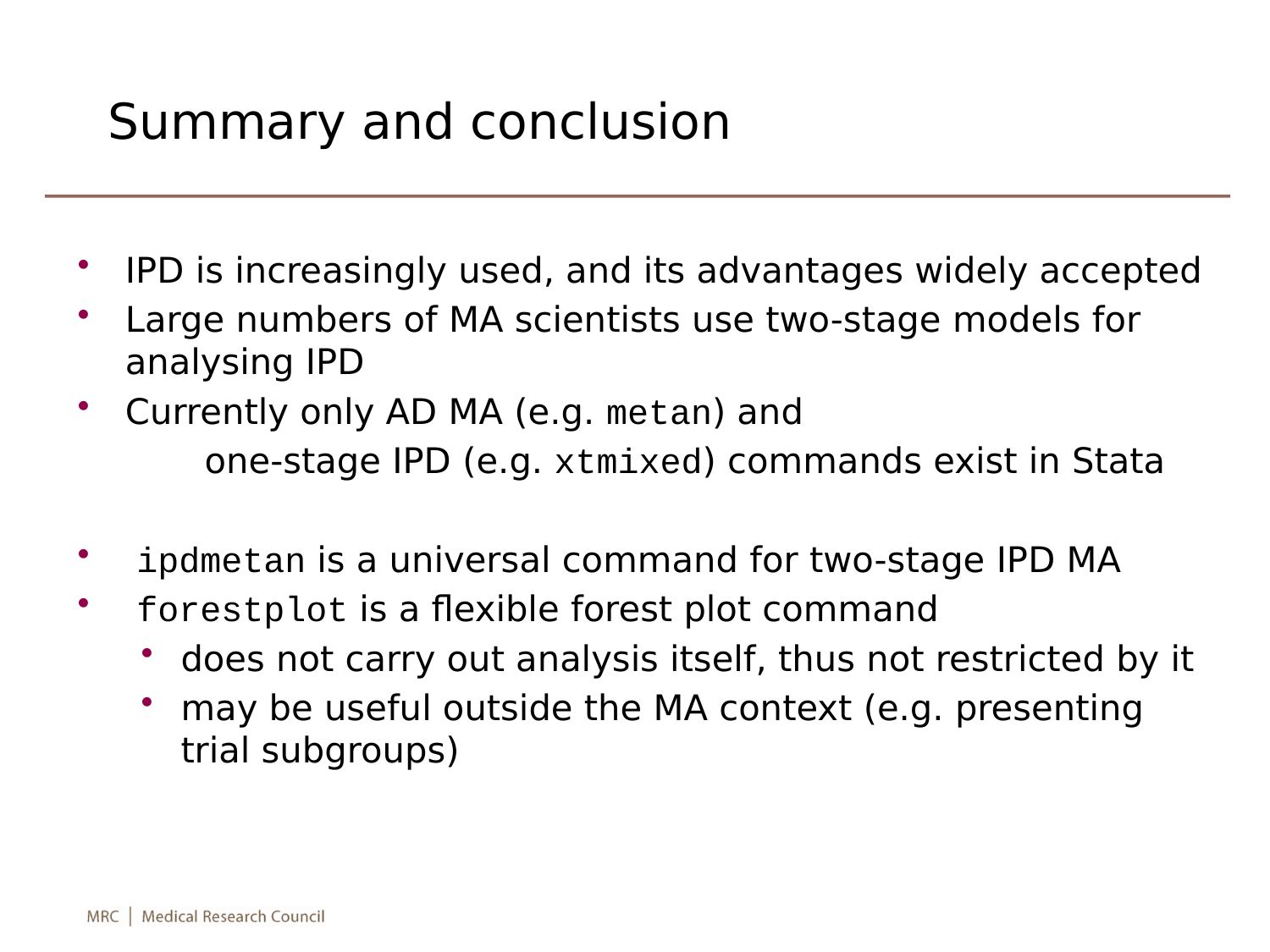

# Summary and conclusion
IPD is increasingly used, and its advantages widely accepted
Large numbers of MA scientists use two-stage models for analysing IPD
Currently only AD MA (e.g. metan) and
	one-stage IPD (e.g. xtmixed) commands exist in Stata

 ipdmetan is a universal command for two-stage IPD MA
 forestplot is a flexible forest plot command
does not carry out analysis itself, thus not restricted by it
may be useful outside the MA context (e.g. presenting trial subgroups)